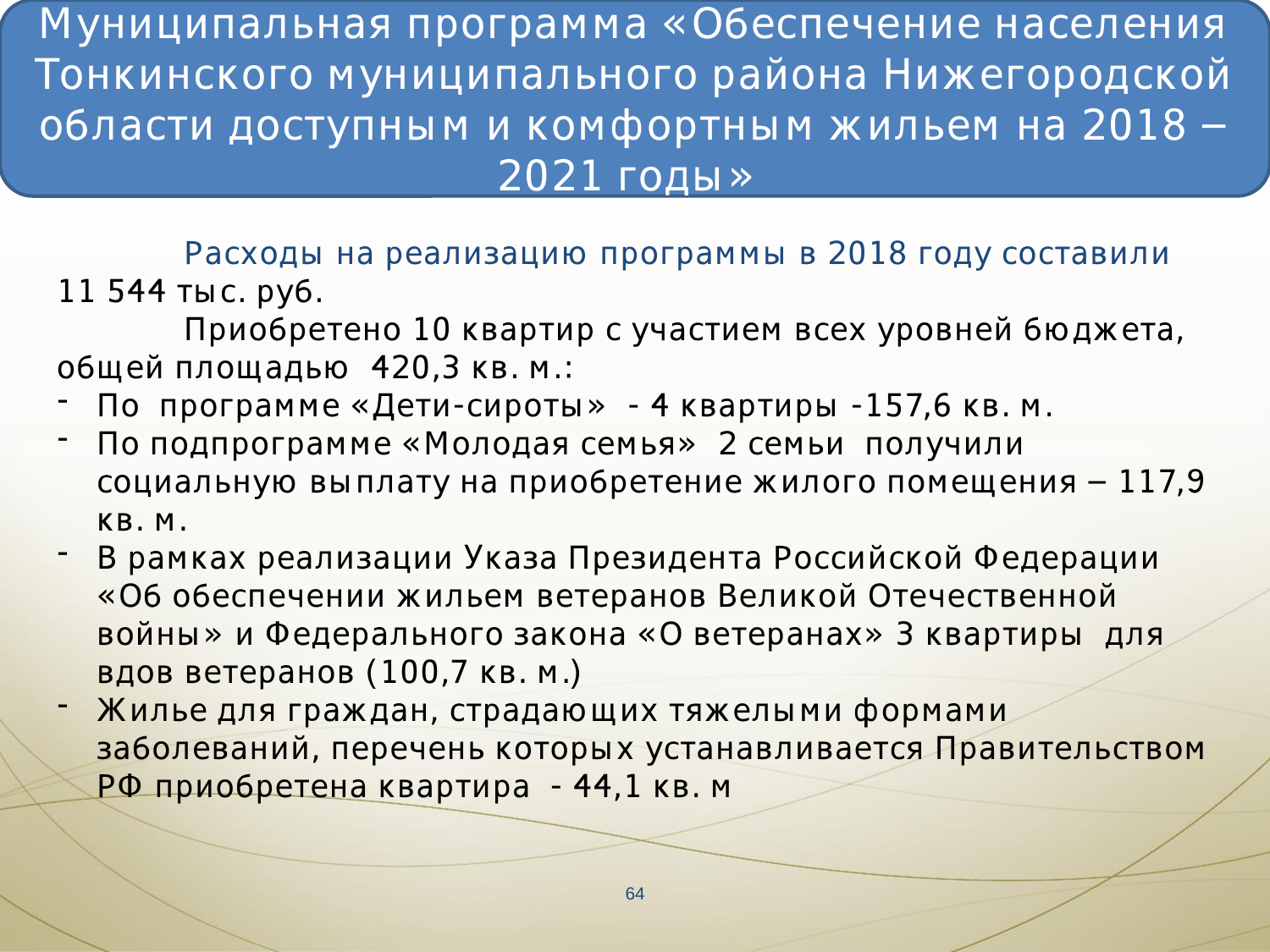

Муниципальная программа «Обеспечение населения Тонкинского муниципального района Нижегородской области доступным и комфортным жильем на 2018 – 2021 годы»
	Расходы на реализацию программы в 2018 году составили    11 544 тыс. руб.
	Приобретено 10 квартир с участием всех уровней бюджета, общей площадью  420,3 кв. м.:
По  программе «Дети-сироты»  - 4 квартиры -157,6 кв. м.
По подпрограмме «Молодая семья»  2 семьи  получили социальную выплату на приобретение жилого помещения – 117,9 кв. м.
В рамках реализации Указа Президента Российской Федерации «Об обеспечении жильем ветеранов Великой Отечественной войны» и Федерального закона «О ветеранах» 3 квартиры  для вдов ветеранов (100,7 кв. м.)
Жилье для граждан, страдающих тяжелыми формами заболеваний, перечень которых устанавливается Правительством РФ приобретена квартира  - 44,1 кв. м
64